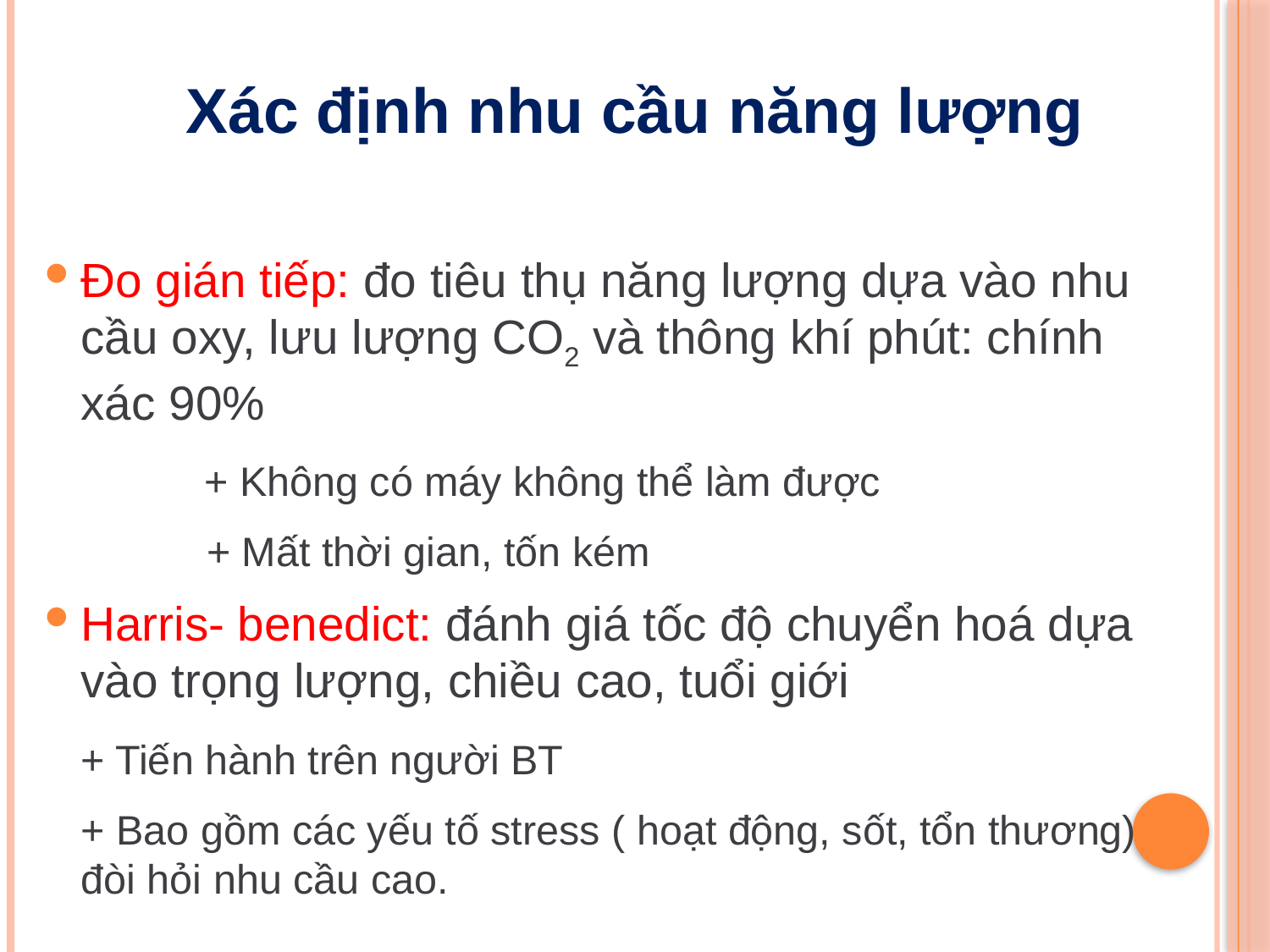

# Xác định nhu cầu năng lượng
Đo gián tiếp: đo tiêu thụ năng lượng dựa vào nhu cầu oxy, lưu lượng CO2 và thông khí phút: chính xác 90%
   		+ Không có máy không thể làm được
		           + Mất thời gian, tốn kém
Harris- benedict: đánh giá tốc độ chuyển hoá dựa vào trọng lượng, chiều cao, tuổi giới
		+ Tiến hành trên người BT
		+ Bao gồm các yếu tố stress ( hoạt động, sốt, tổn thương) đòi hỏi nhu cầu cao.